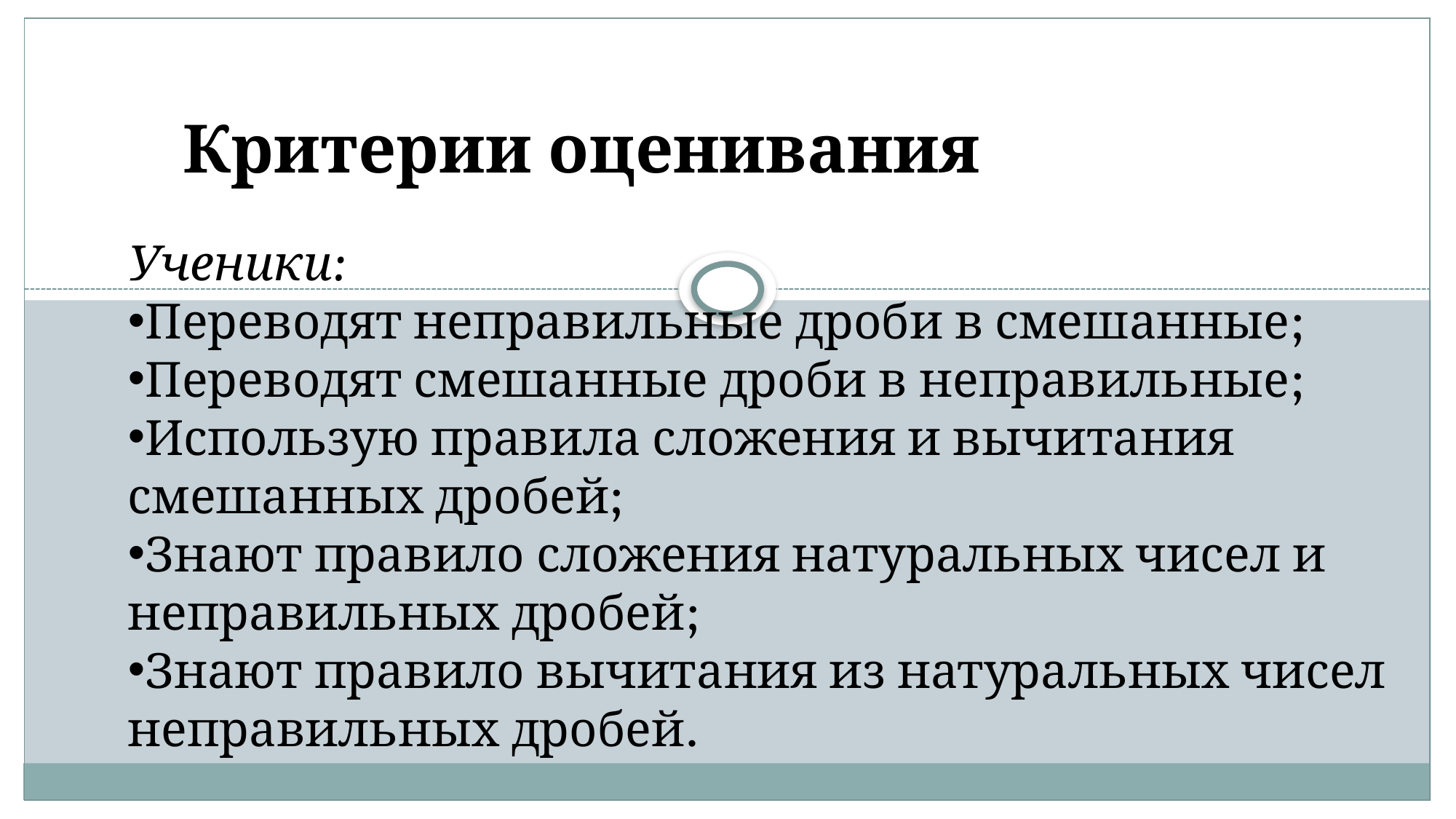

Критерии оценивания
Ученики:
Переводят неправильные дроби в смешанные;
Переводят смешанные дроби в неправильные;
Использую правила сложения и вычитания смешанных дробей;
Знают правило сложения натуральных чисел и неправильных дробей;
Знают правило вычитания из натуральных чисел неправильных дробей.